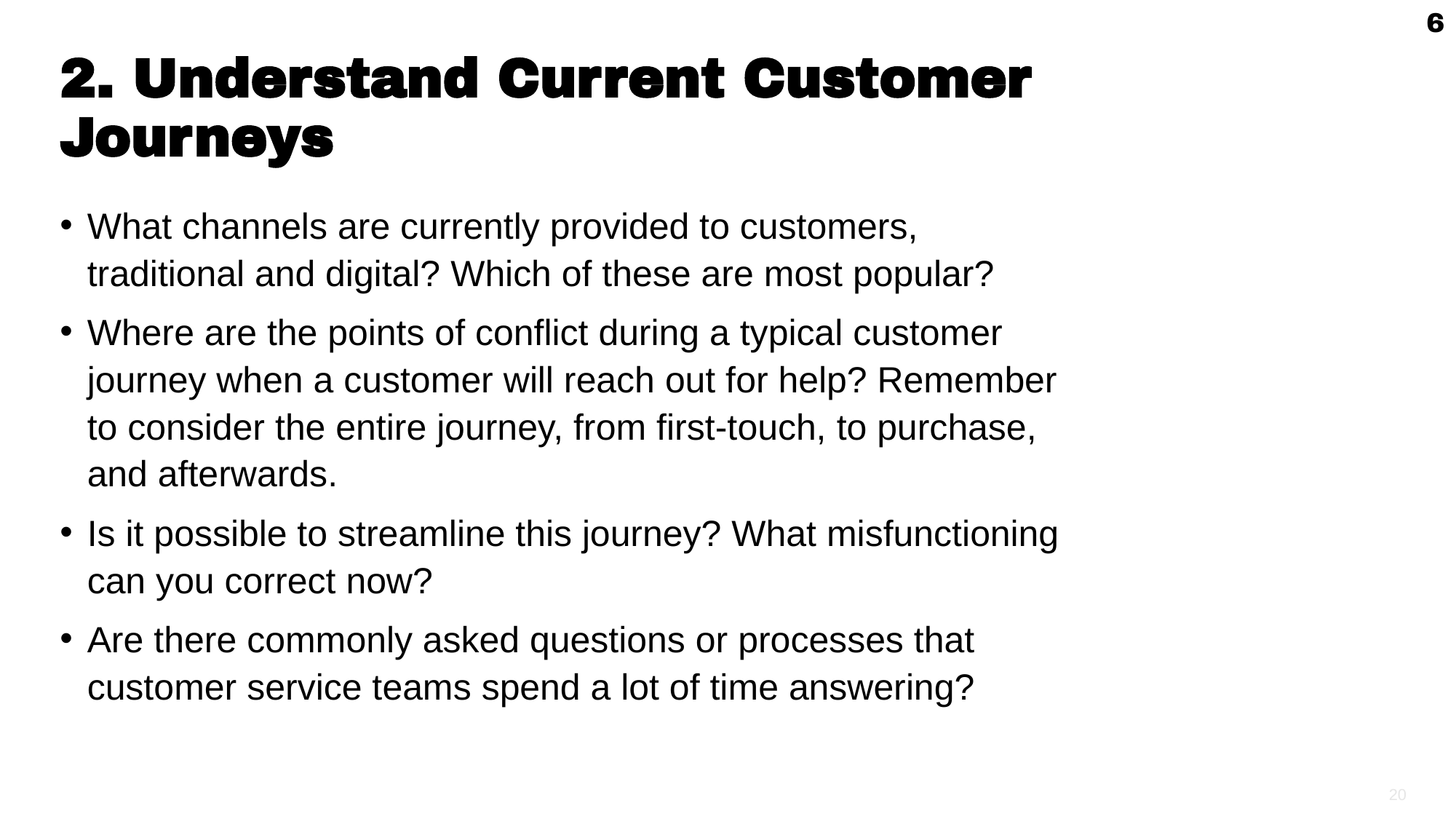

6
# 2. Understand Current Customer Journeys
What channels are currently provided to customers, traditional and digital? Which of these are most popular?
Where are the points of conflict during a typical customer journey when a customer will reach out for help? Remember to consider the entire journey, from first-touch, to purchase, and afterwards.
Is it possible to streamline this journey? What misfunctioning can you correct now?
Are there commonly asked questions or processes that customer service teams spend a lot of time answering?

20